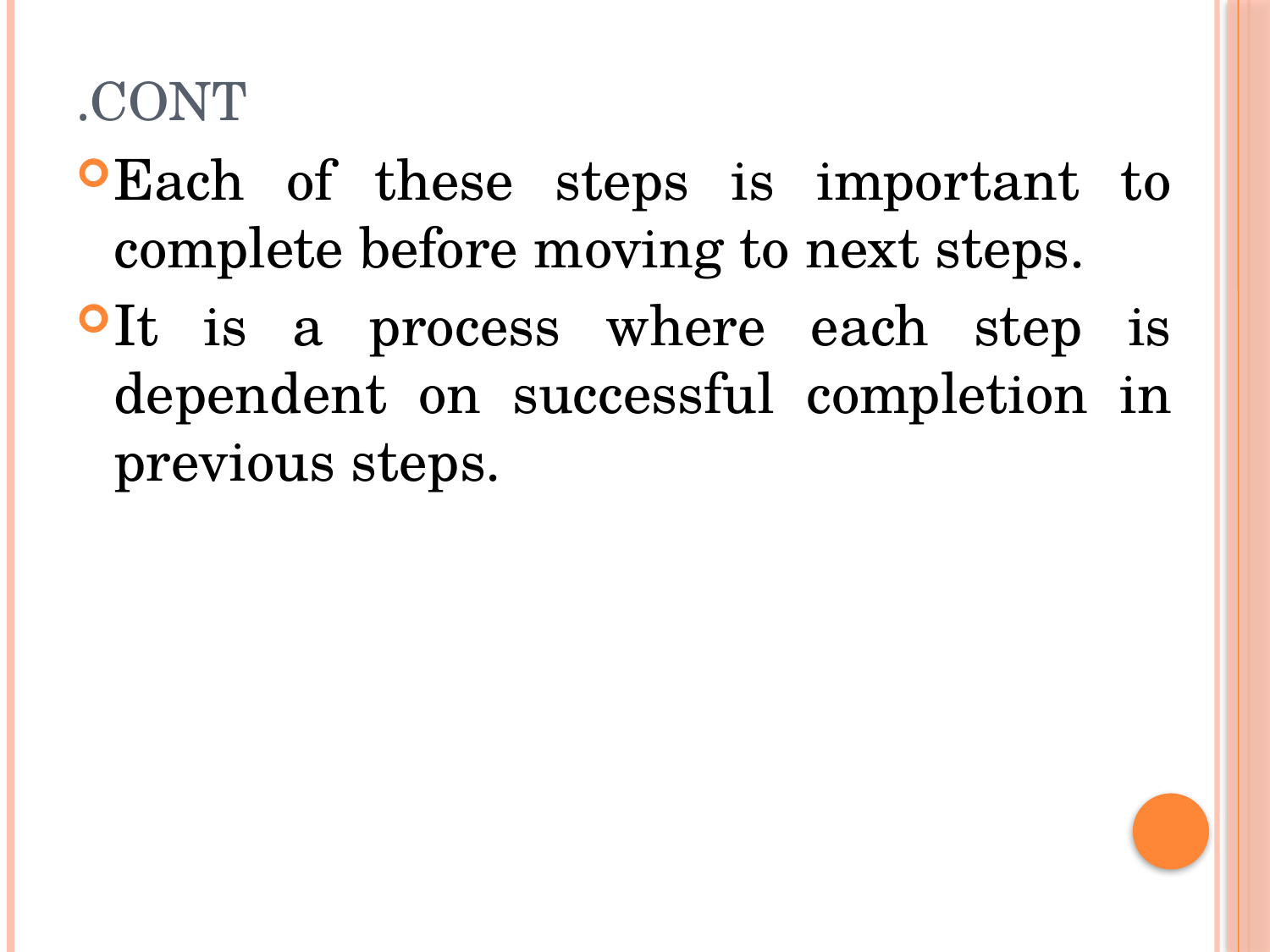

# Cont.
Each of these steps is important to complete before moving to next steps.
It is a process where each step is dependent on successful completion in previous steps.